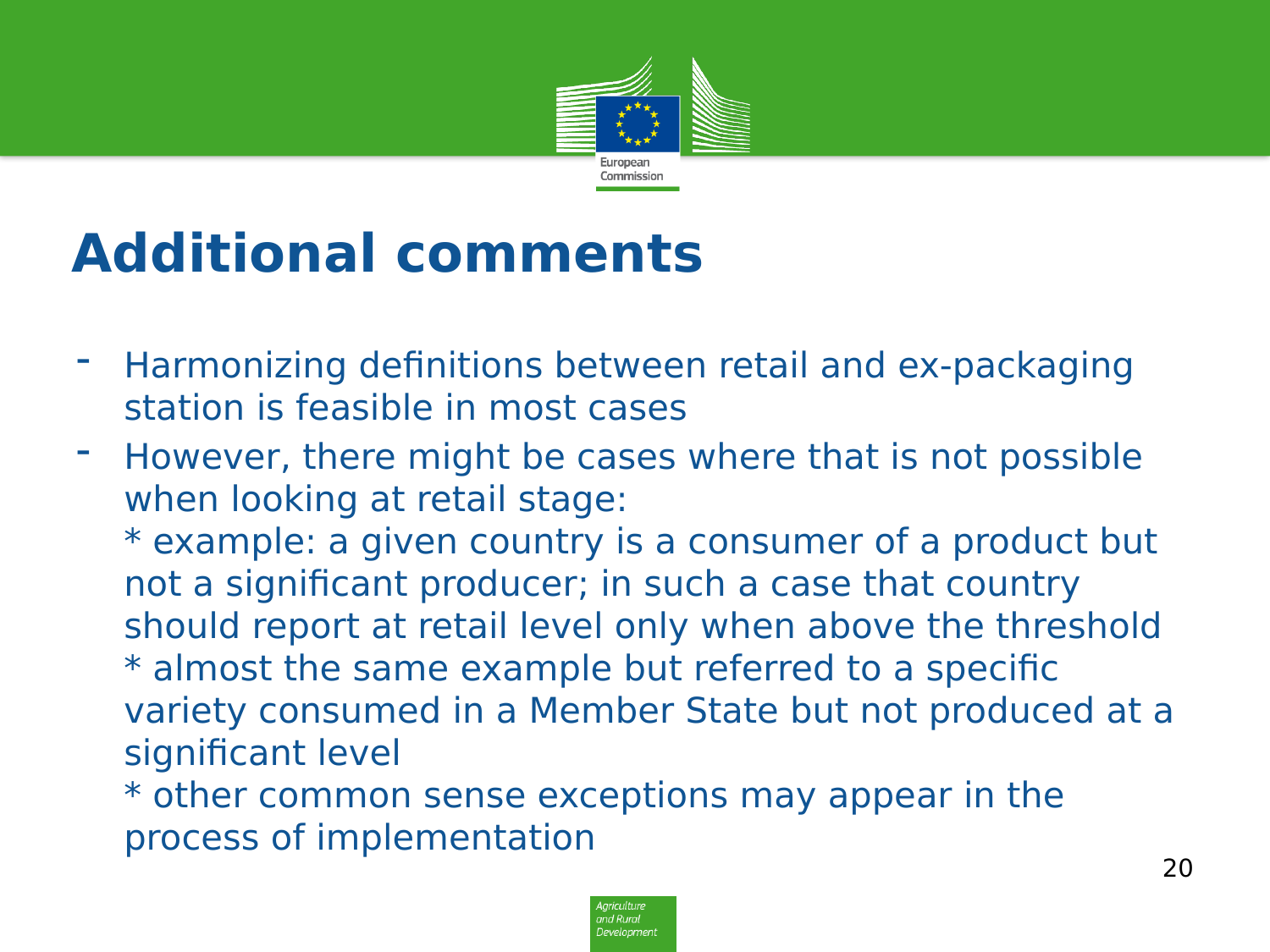

# Additional comments
Harmonizing definitions between retail and ex-packaging station is feasible in most cases
However, there might be cases where that is not possible when looking at retail stage:
* example: a given country is a consumer of a product but not a significant producer; in such a case that country should report at retail level only when above the threshold
* almost the same example but referred to a specific variety consumed in a Member State but not produced at a significant level
* other common sense exceptions may appear in the process of implementation
20